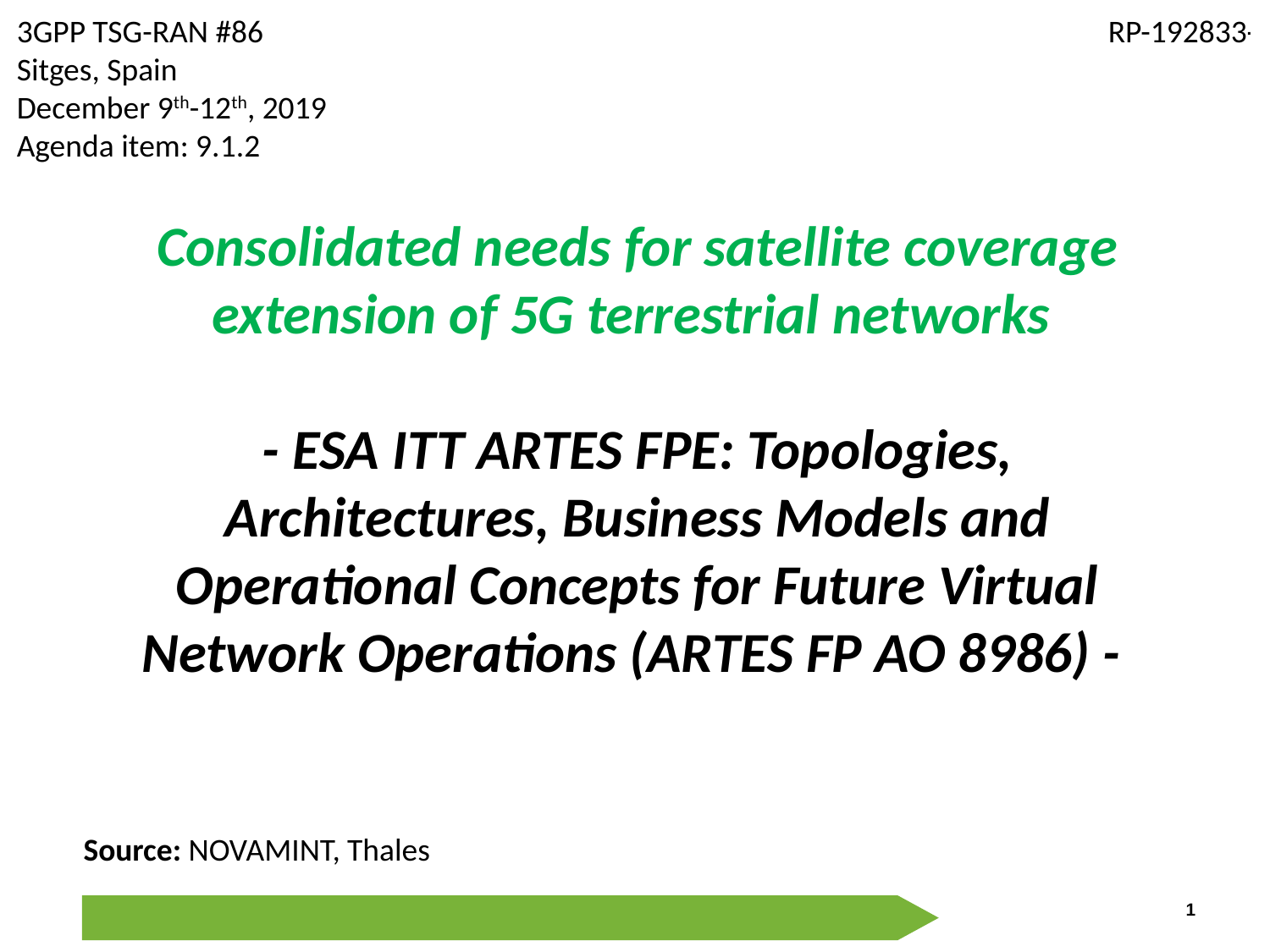

3GPP TSG-RAN #86
Sitges, Spain
December 9th-12th, 2019
Agenda item: 9.1.2
RP-192833
# Consolidated needs for satellite coverage extension of 5G terrestrial networks - ESA ITT ARTES FPE: Topologies, Architectures, Business Models and Operational Concepts for Future Virtual Network Operations (ARTES FP AO 8986) -
Source: NOVAMINT, Thales